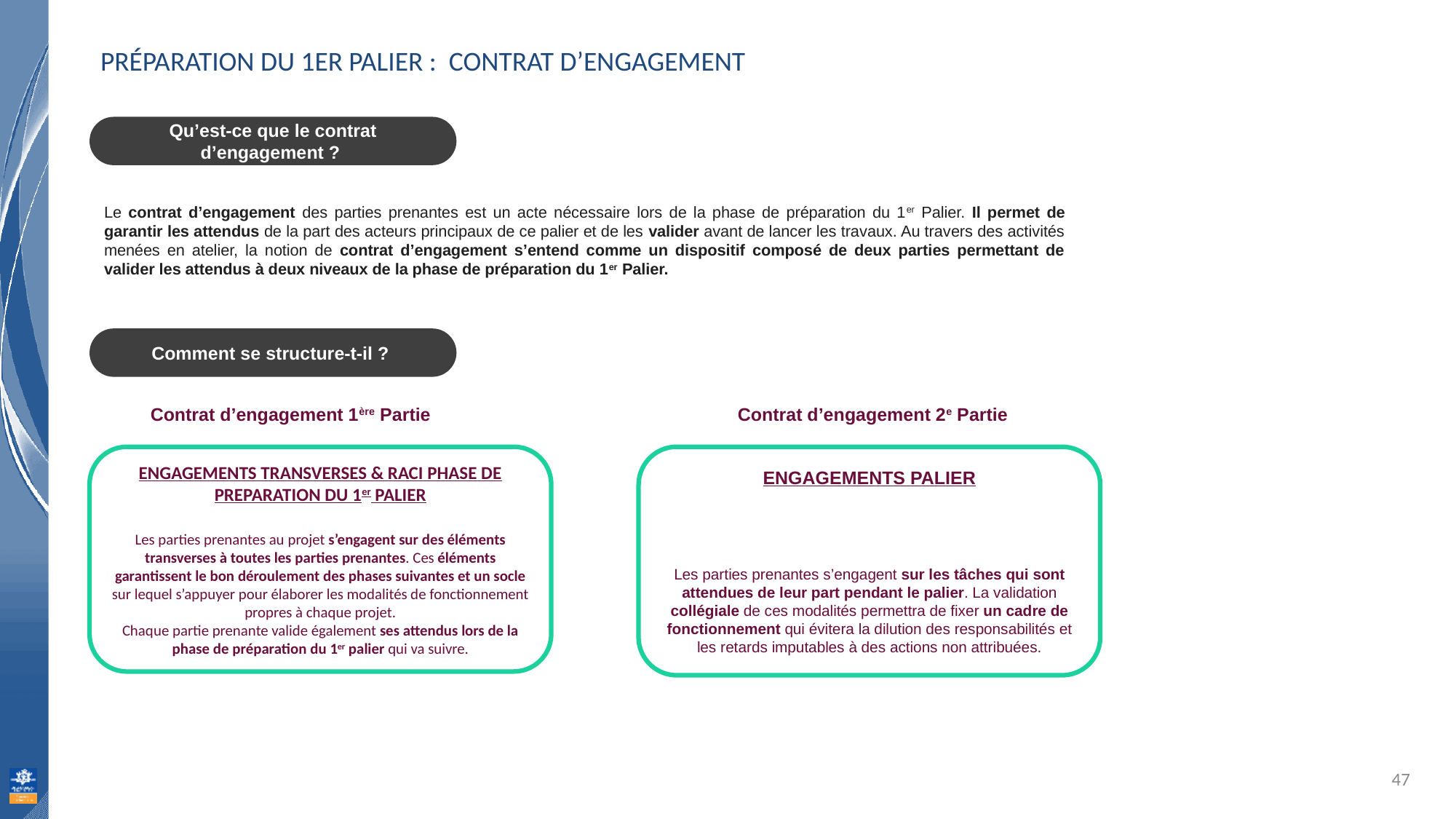

Préparation du 1er Palier :  Contrat d’engagement
Qu’est-ce que le contrat d’engagement ?
Le contrat d’engagement des parties prenantes est un acte nécessaire lors de la phase de préparation du 1er Palier. Il permet de garantir les attendus de la part des acteurs principaux de ce palier et de les valider avant de lancer les travaux. Au travers des activités menées en atelier, la notion de contrat d’engagement s’entend comme un dispositif composé de deux parties permettant de valider les attendus à deux niveaux de la phase de préparation du 1er Palier.
Comment se structure-t-il ?
Contrat d’engagement 1ère Partie
Contrat d’engagement 2e Partie
ENGAGEMENTS TRANSVERSES & RACI PHASE DE PREPARATION DU 1er PALIER

Les parties prenantes au projet s’engagent sur des éléments transverses à toutes les parties prenantes. Ces éléments garantissent le bon déroulement des phases suivantes et un socle sur lequel s’appuyer pour élaborer les modalités de fonctionnement propres à chaque projet.
Chaque partie prenante valide également ses attendus lors de la phase de préparation du 1er palier qui va suivre.

ENGAGEMENTS PALIER

Les parties prenantes s’engagent sur les tâches qui sont attendues de leur part pendant le palier. La validation collégiale de ces modalités permettra de fixer un cadre de fonctionnement qui évitera la dilution des responsabilités et les retards imputables à des actions non attribuées.

47